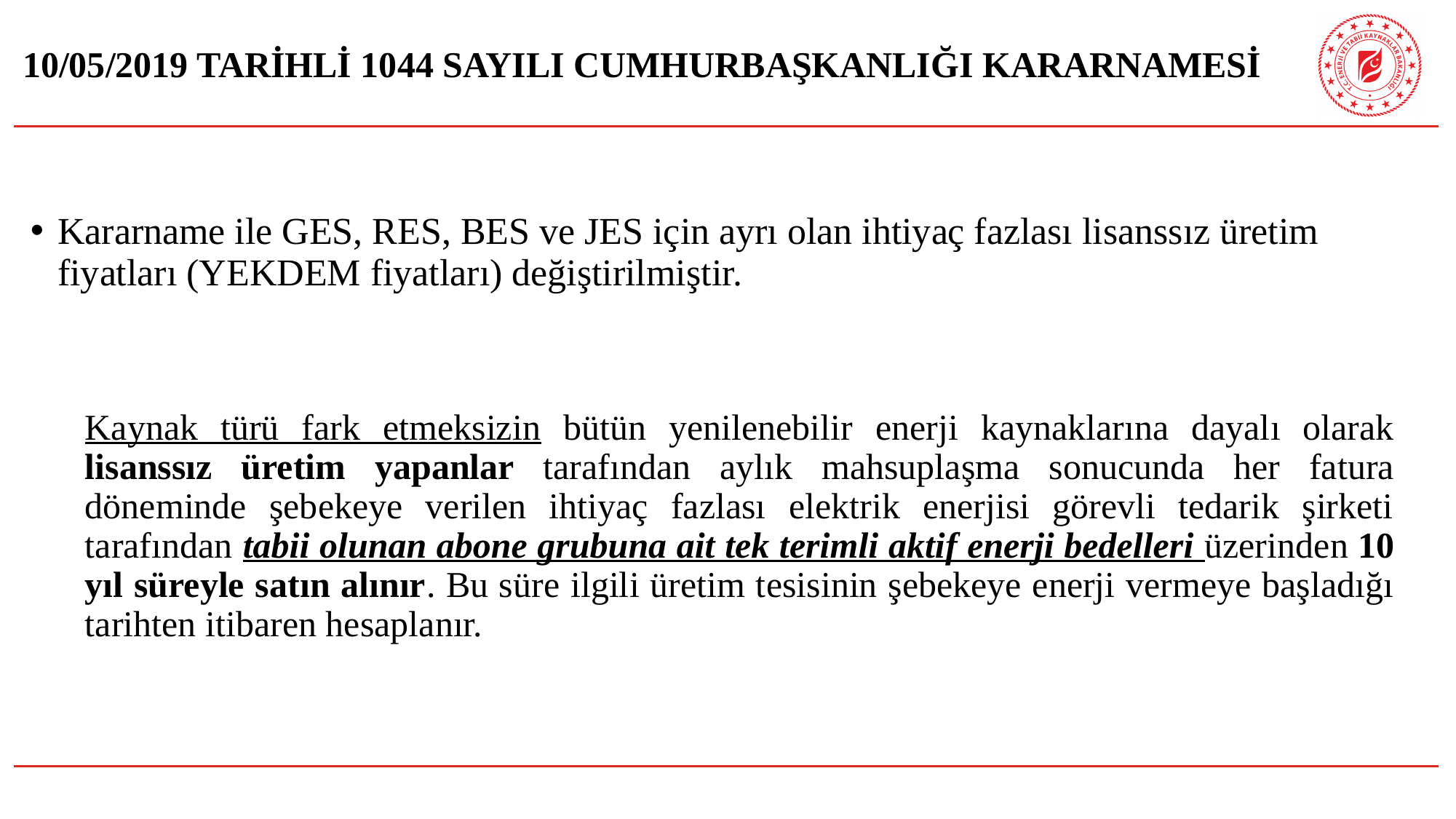

# 10/05/2019 TARİHLİ 1044 SAYILI CUMHURBAŞKANLIĞI KARARNAMESİ

Kararname ile GES, RES, BES ve JES için ayrı olan ihtiyaç fazlası lisanssız üretim fiyatları (YEKDEM fiyatları) değiştirilmiştir.

Kaynak türü fark etmeksizin bütün yenilenebilir enerji kaynaklarına dayalı olarak lisanssız üretim yapanlar tarafından aylık mahsuplaşma sonucunda her fatura döneminde şebekeye verilen ihtiyaç fazlası elektrik enerjisi görevli tedarik şirketi tarafından tabii olunan abone grubuna ait tek terimli aktif enerji bedelleri üzerinden 10 yıl süreyle satın alınır. Bu süre ilgili üretim tesisinin şebekeye enerji vermeye başladığı tarihten itibaren hesaplanır.